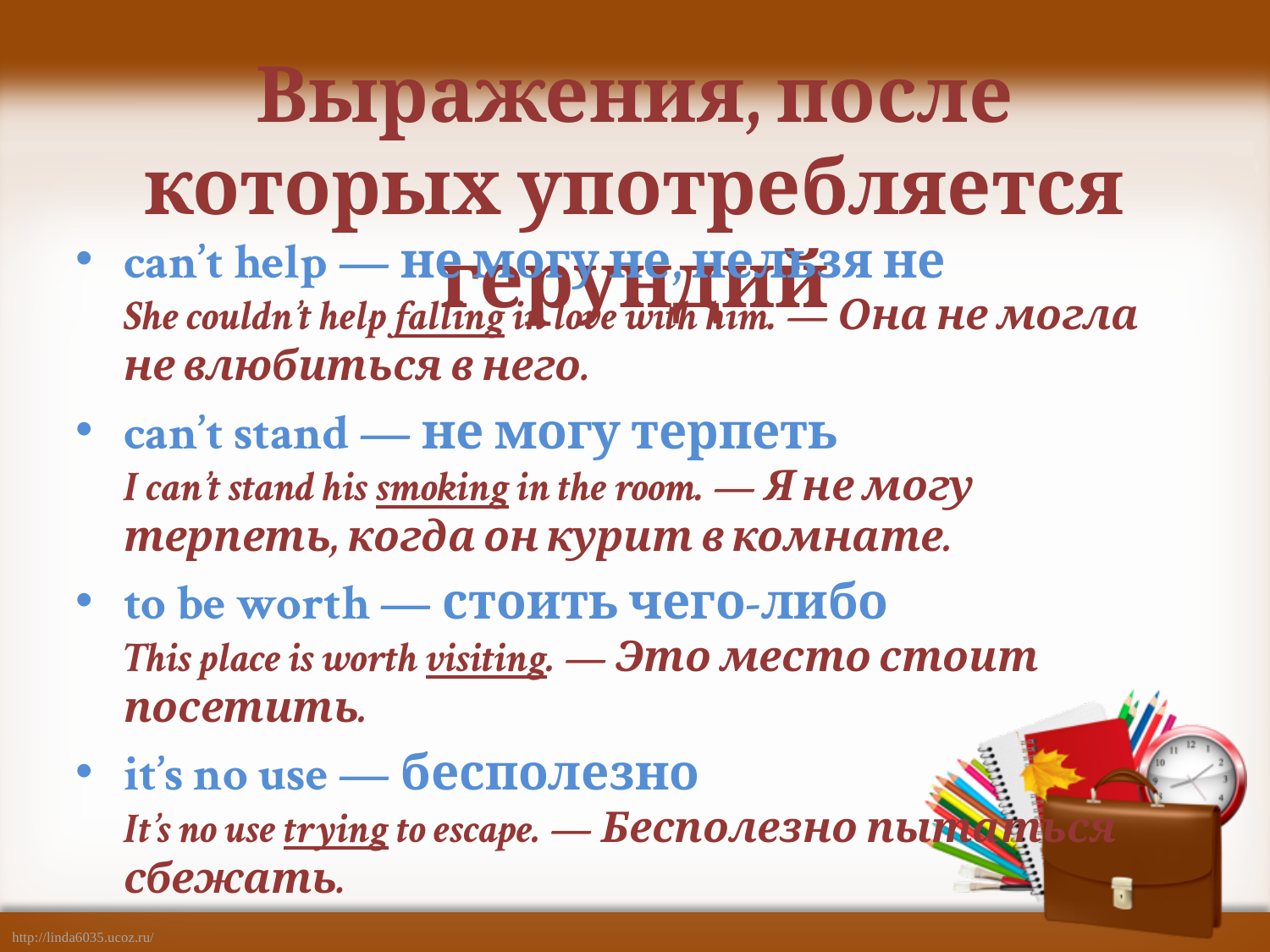

# Выражения, после которых употребляется герундий
can’t help — не могу не, нельзя не
She couldn’t help falling in love with him. — Она не могла не влюбиться в него.
can’t stand — не могу терпеть
I can’t stand his smoking in the room. — Я не могу терпеть, когда он курит в комнате.
to be worth — стоить чего-либо
This place is worth visiting. — Это место стоит посетить.
it’s no use — бесполезно
It’s no use trying to escape. — Бесполезно пытаться сбежать.